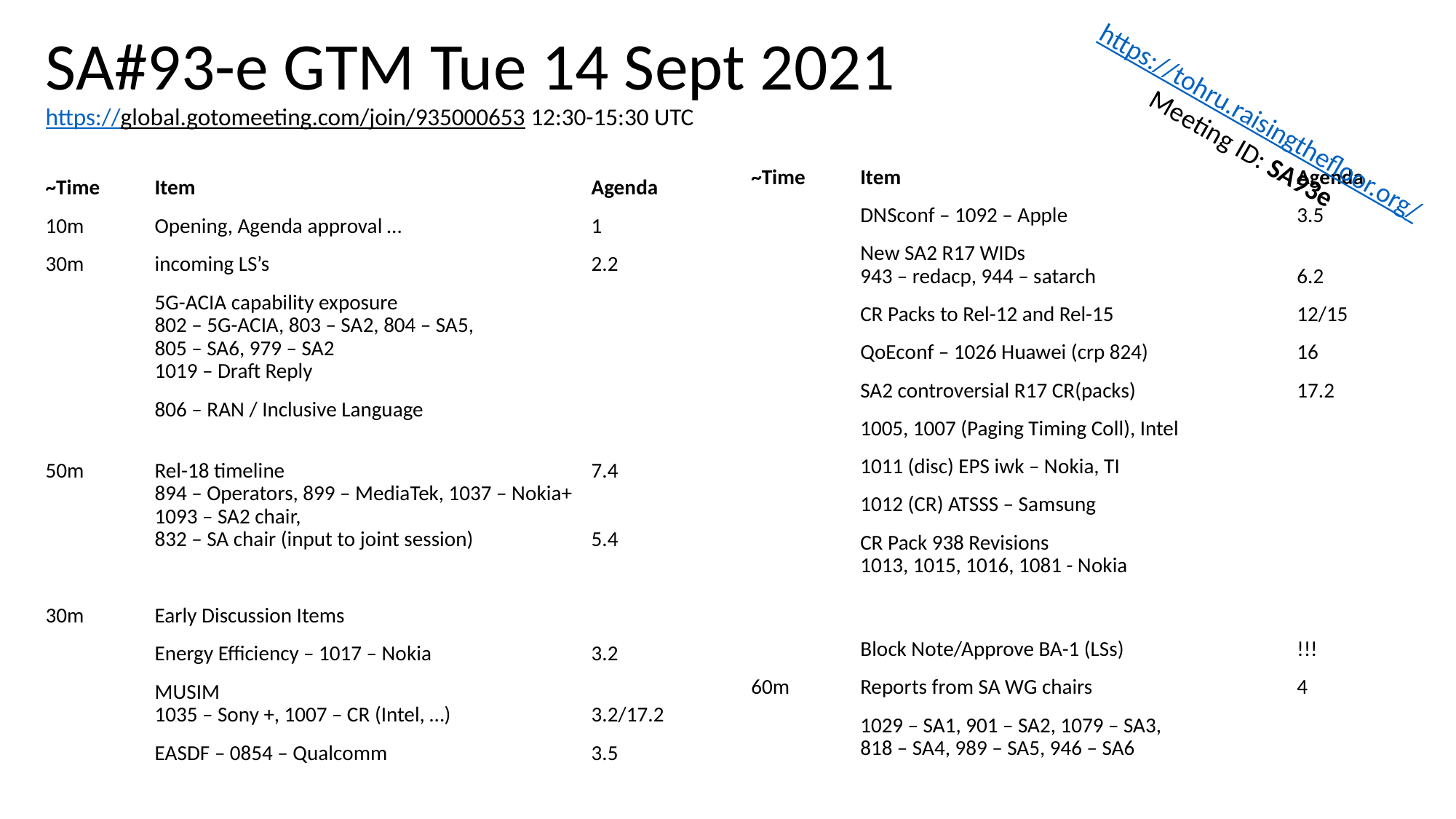

# SA#93-e GTM Tue 14 Sept 2021 https://global.gotomeeting.com/join/935000653 12:30-15:30 UTC
https://tohru.raisingthefloor.org/
Meeting ID: SA93e
~Time	Item				Agenda
	DNSconf – 1092 – Apple			3.5
	New SA2 R17 WIDs
	943 – redacp, 944 – satarch		6.2
	CR Packs to Rel-12 and Rel-15		12/15
	QoEconf – 1026 Huawei (crp 824)		16
	SA2 controversial R17 CR(packs)		17.2
	1005, 1007 (Paging Timing Coll), Intel
	1011 (disc) EPS iwk – Nokia, TI
	1012 (CR) ATSSS – Samsung
	CR Pack 938 Revisions
	1013, 1015, 1016, 1081 - Nokia
	Block Note/Approve BA-1 (LSs)		!!!
60m	Reports from SA WG chairs		4
	1029 – SA1, 901 – SA2, 1079 – SA3,
	818 – SA4, 989 – SA5, 946 – SA6

~Time	Item				Agenda
10m	Opening, Agenda approval …		1
30m	incoming LS’s			2.2
	5G-ACIA capability exposure
	802 – 5G-ACIA, 803 – SA2, 804 – SA5,
	805 – SA6, 979 – SA2
	1019 – Draft Reply
	806 – RAN / Inclusive Language
50m	Rel-18 timeline			7.4
	894 – Operators, 899 – MediaTek, 1037 – Nokia+
	1093 – SA2 chair,
	832 – SA chair (input to joint session)		5.4

30m 	Early Discussion Items
	Energy Efficiency – 1017 – Nokia		3.2
	MUSIM
	1035 – Sony +, 1007 – CR (Intel, …)		3.2/17.2
	EASDF – 0854 – Qualcomm		3.5